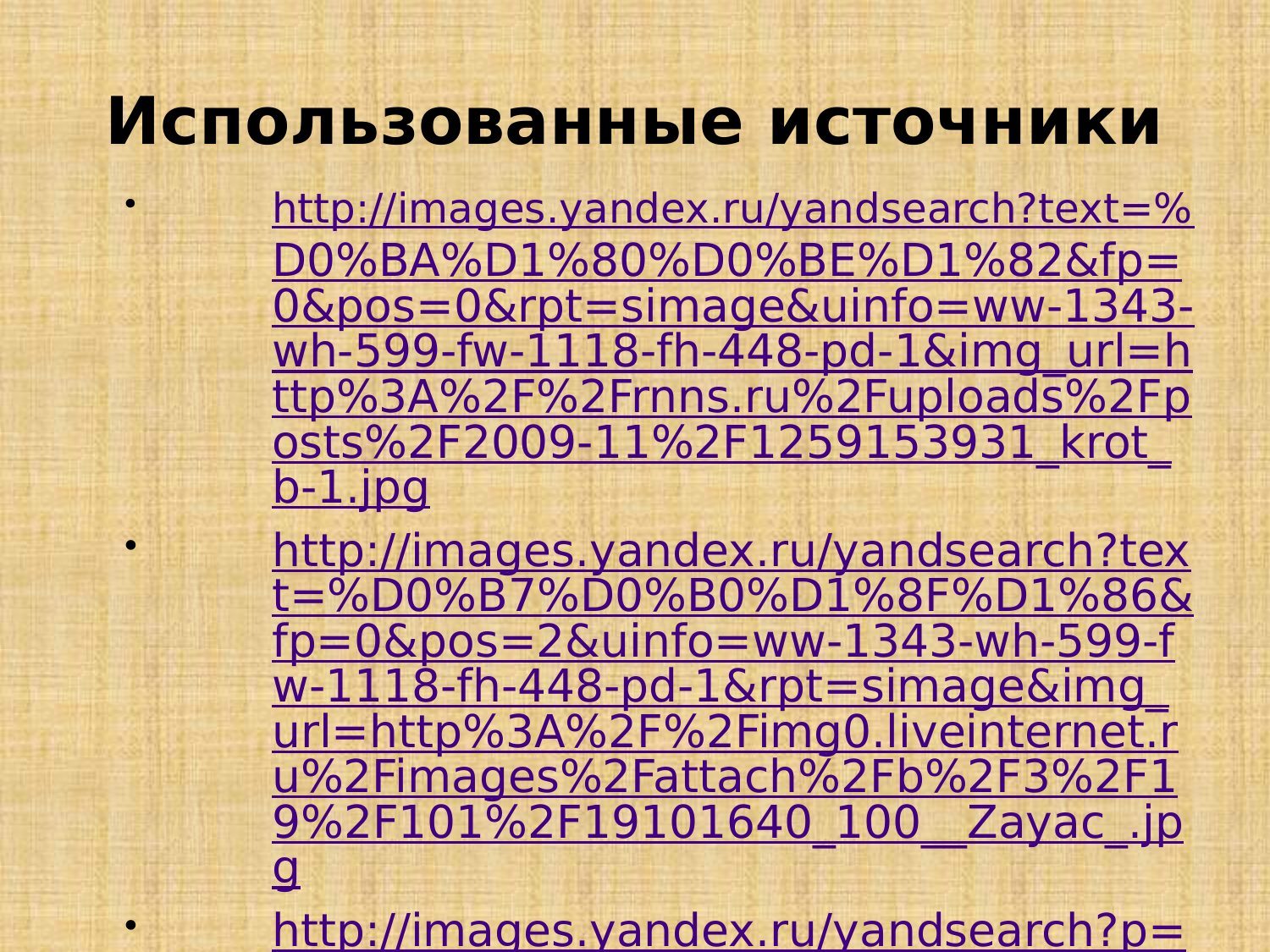

# Использованные источники
http://images.yandex.ru/yandsearch?text=%D0%BA%D1%80%D0%BE%D1%82&fp=0&pos=0&rpt=simage&uinfo=ww-1343-wh-599-fw-1118-fh-448-pd-1&img_url=http%3A%2F%2Frnns.ru%2Fuploads%2Fposts%2F2009-11%2F1259153931_krot_b-1.jpg
http://images.yandex.ru/yandsearch?text=%D0%B7%D0%B0%D1%8F%D1%86&fp=0&pos=2&uinfo=ww-1343-wh-599-fw-1118-fh-448-pd-1&rpt=simage&img_url=http%3A%2F%2Fimg0.liveinternet.ru%2Fimages%2Fattach%2Fb%2F3%2F19%2F101%2F19101640_100__Zayac_.jpg
http://images.yandex.ru/yandsearch?p=3&text=%D1%80%D1%8B%D0%B1%D0%BA%D0%B8%20%D0%BF%D0%BE%D0%BB%D0%BE%D1%81%D0%B0%D1%82%D1%8B%D0%B5&fp=3&pos=108&uinfo=ww-1343-wh-599-fw-1118-fh-448-pd-1&rpt=simage&img_url=http%3A%2F%2Fcs309228.userapi.com%2Fv309228338%2F5d0d%2FvplNC8PyCG0.jpg
http://images.yandex.ru/yandsearch?p=4&text=%D1%80%D1%8B%D0%B1%D0%BA%D0%B0%20%D1%81%D0%B8%D0%BD%D1%8F%D1%8F&fp=4&pos=124&uinfo=ww-1343-wh-599-fw-1118-fh-448-pd-1&rpt=simage&img_url=http%3A%2F%2Fwww.aquarium-portal.ru%2Fpub%2Farticles%2Fa4.jpg
http://images.yandex.ru/yandsearch?p=1&text=%D0%BB%D0%B8%D1%87%D0%B8%D0%BD%D0%BA%D0%B0%20%D0%BC%D0%B0%D0%B9%D1%81%D0%BA%D0%BE%D0%B3%D0%BE%20%D0%B6%D1%83%D0%BA%D0%B0&fp=1&pos=36&uinfo=ww-1343-wh-599-fw-1118-fh-448-pd-1&rpt=simage&img_url=http%3A%2F%2Fimg-fotki.yandex.ru%2Fget%2F6302%2F3058871.22%2F0_6aa67_f112a37_L
http://images.yandex.ru/yandsearch?text=%D0%BB%D0%B8%D1%81%D0%B0&fp=0&pos=12&uinfo=ww-1343-wh-599-fw-1118-fh-448-pd-1&rpt=simage&img_url=http%3A%2F%2Fwww.media.nakanune.ru%2Fimages%2Fpictures%2Fimage_27147
http://images.yandex.ru/yandsearch?p=4&text=%D0%B0%D0%BD%D0%B8%D0%BC%D0%B0%D1%86%D0%B8%D1%8F%20%D0%BB%D1%8F%D0%B3%D1%83%D1%88%D0%BA%D0%B0&fp=4&pos=144&uinfo=ww-1343-wh-599-fw-1118-fh-448-pd-1&rpt=simage&img_url=http%3A%2F%2Fmirgif.com%2Fjivotnie%2Freptilii-13.gif
http://images.yandex.ru/yandsearch?text=%D0%B0%D0%BD%D0%B8%D0%BC%D0%B0%D1%86%D0%B8%D1%8F%20%D0%B4%D0%B5%D1%80%D0%B5%D0%B2%D0%BE&fp=0&pos=16&uinfo=ww-1343-wh-599-fw-1118-fh-448-pd-1&rpt=simage&img_url=http%3A%2F%2Fs10.rimg.info%2Fc04e5bac7738c26551f237593b292321.gif
http://images.yandex.ru/yandsearch?p=2&text=%D0%BE%D1%81%D1%8C%D0%BC%D0%B8%D0%BD%D0%BE%D0%B3&fp=2&pos=71&uinfo=ww-1343-wh-599-fw-1118-fh-448-pd-1&rpt=simage&img_url=http%3A%2F%2Fwww.artgide.com%2Fuploads%2Fposts%2F3ds%2F40c379082aef041a1510edd19757a12b.jpg
http://yandex.ru/video/search?text=%D1%84%D0%B8%D0%B7%D0%BA%D1%83%D0%BB%D1%8C%D1%82%D0%BC%D0%B8%D0%BD%D1%83%D1%82%D0%BA%D0%B0%20%D0%B5%D0%BB%D0%BE%D1%87%D0%BA%D0%B0&filmId=kvhV0ypOUXI
http://images.yandex.ru/yandsearch?text=%D0%B4%D0%B5%D0%BB%D1%8C%D1%84%D0%B8%D0%BD&fp=0&pos=19&rpt=simage&uinfo=ww-1343-wh-599-fw-1118-fh-448-pd-1&img_url=http%3A%2F%2Ffisnyak.ru%2F_nw%2F19%2F57567039.jpg